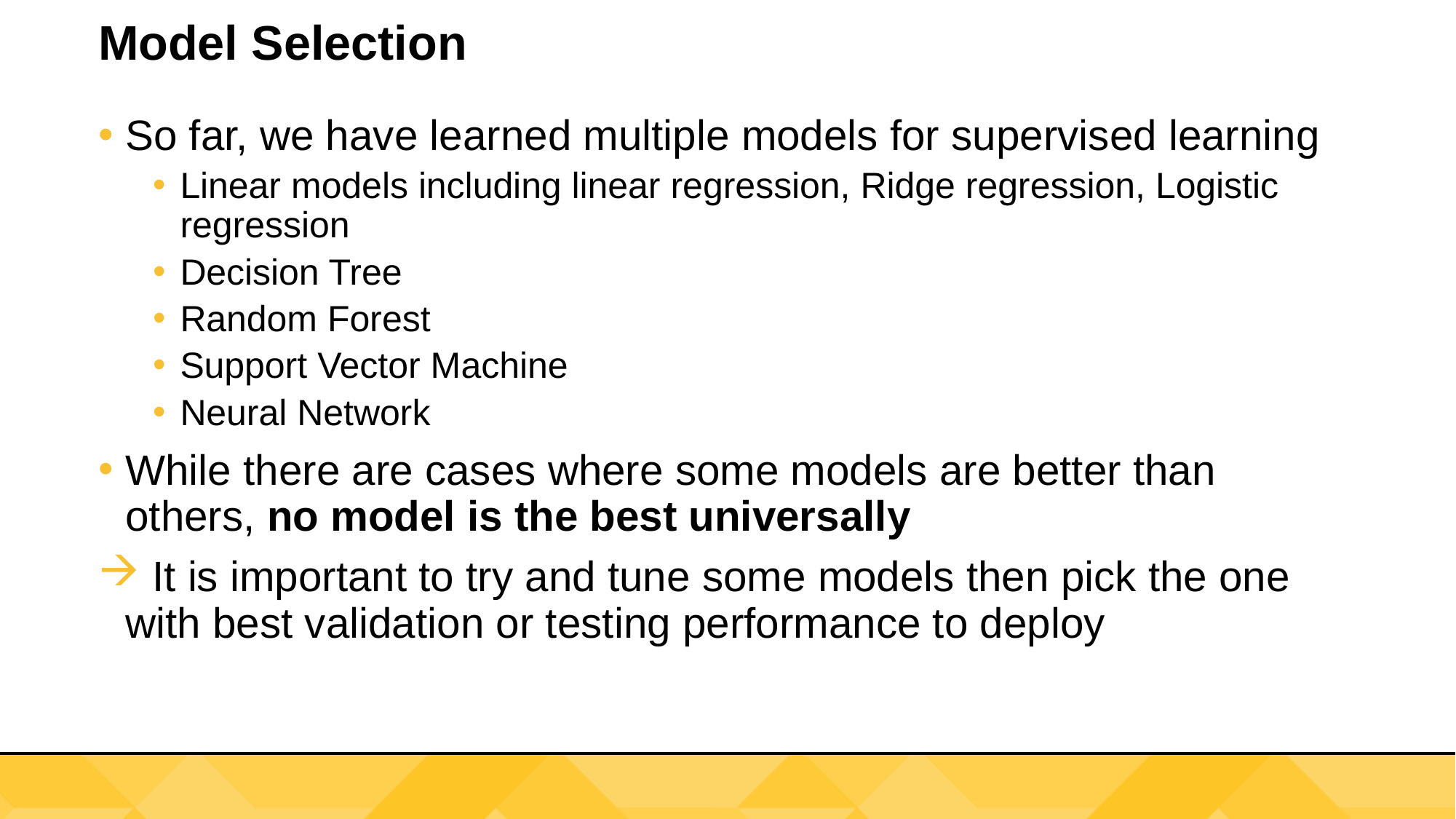

# Model Selection
So far, we have learned multiple models for supervised learning
Linear models including linear regression, Ridge regression, Logistic regression
Decision Tree
Random Forest
Support Vector Machine
Neural Network
While there are cases where some models are better than others, no model is the best universally
 It is important to try and tune some models then pick the one with best validation or testing performance to deploy